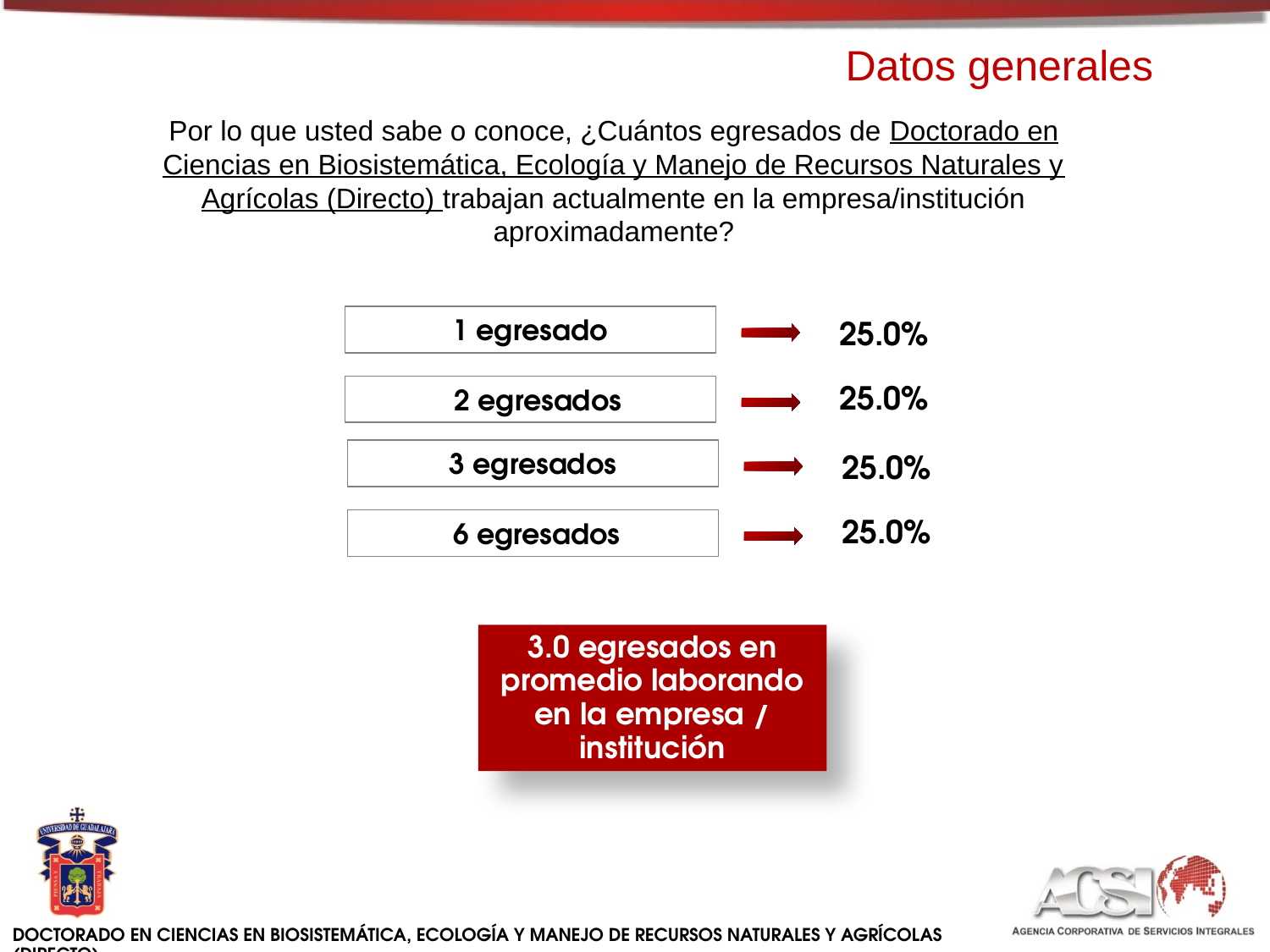

Datos generales
Por lo que usted sabe o conoce, ¿Cuántos egresados de Doctorado en Ciencias en Biosistemática, Ecología y Manejo de Recursos Naturales y Agrícolas (Directo) trabajan actualmente en la empresa/institución aproximadamente?
1 egresado
25.0%

25.0%
  2 egresados

3 egresados
25.0%

25.0%
 6 egresados

3.0 egresados en promedio laborando en la empresa / institución